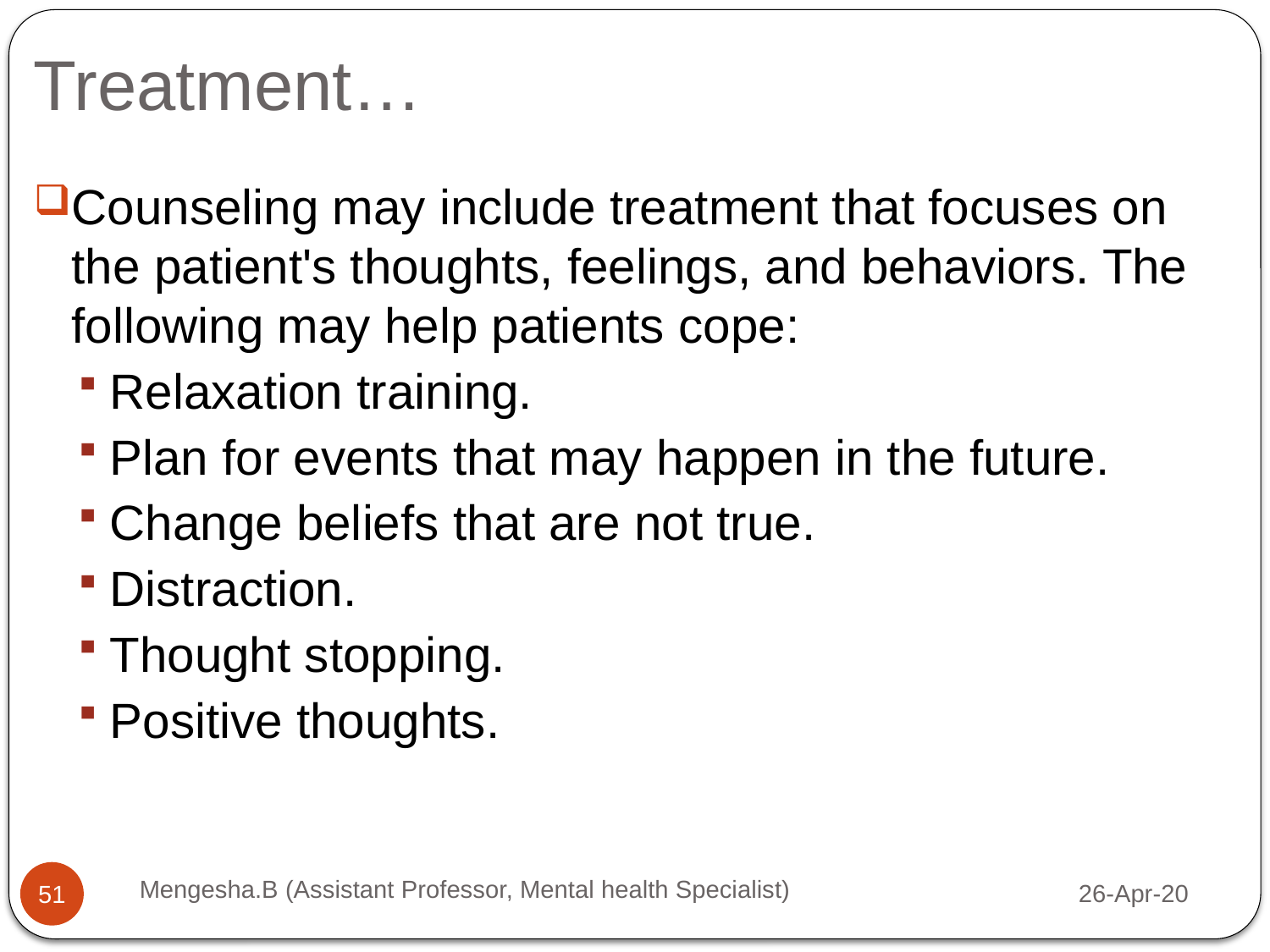

# Treatment…
Counseling may include treatment that focuses on the patient's thoughts, feelings, and behaviors. The following may help patients cope:
Relaxation training.
Plan for events that may happen in the future.
Change beliefs that are not true.
Distraction.
Thought stopping.
Positive thoughts.
Mengesha.B (Assistant Professor, Mental health Specialist)
26-Apr-20
51